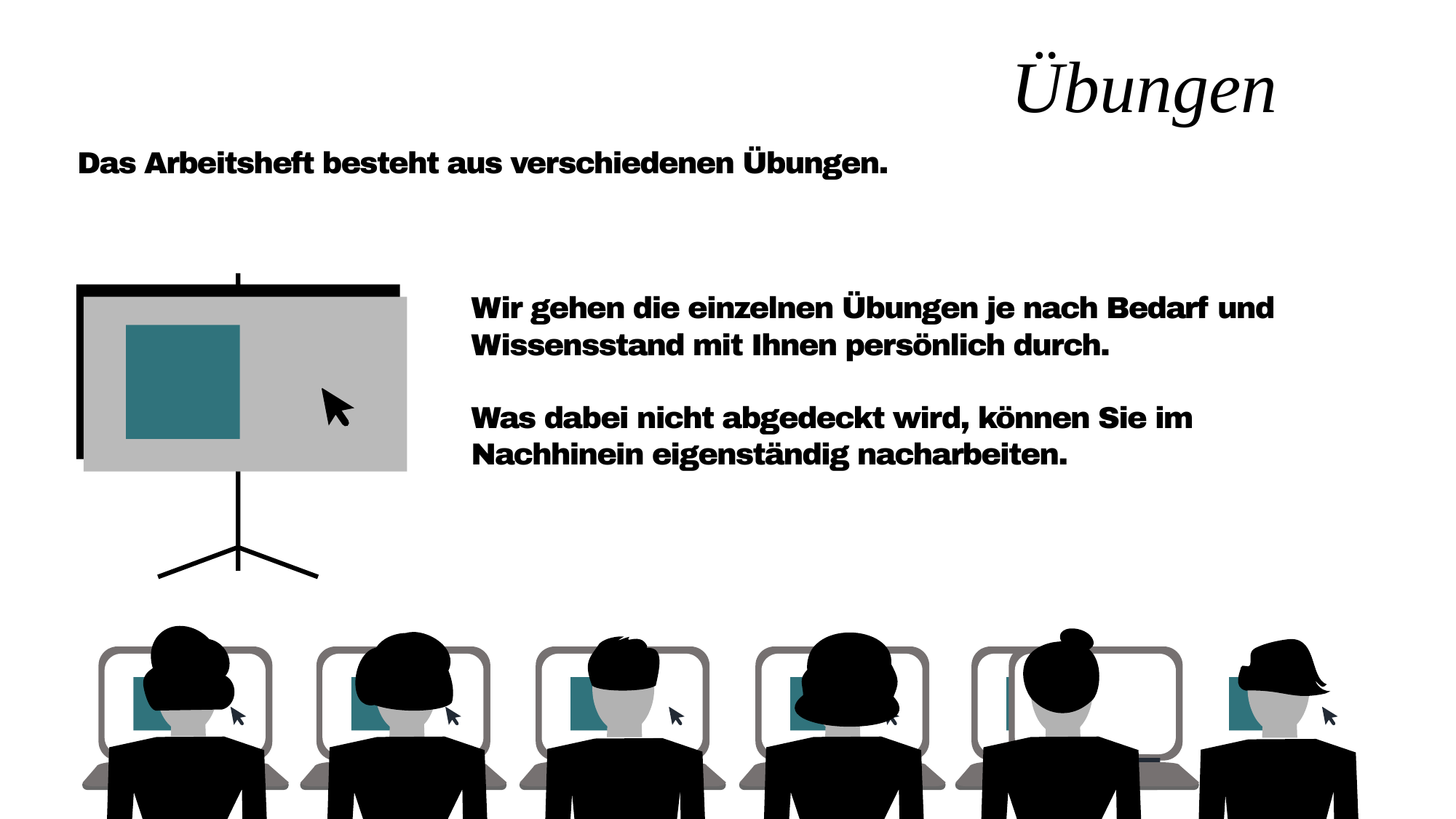

Übungen
Das Arbeitsheft besteht aus verschiedenen Übungen.

Wir gehen die einzelnen Übungen je nach Bedarf und
Wissensstand mit Ihnen persönlich durch.
Was dabei nicht abgedeckt wird, können Sie im
Nachhinein eigenständig nacharbeiten.